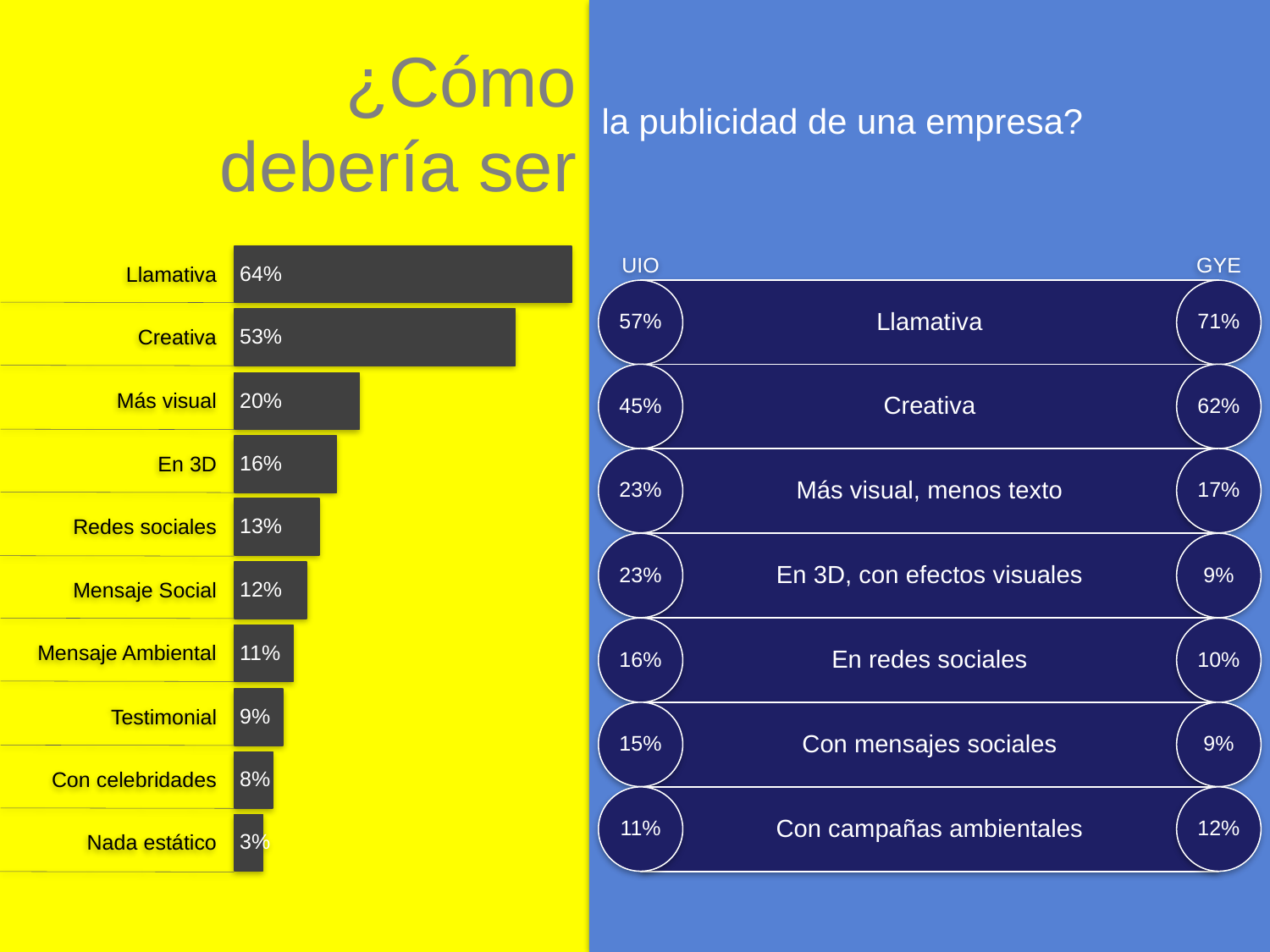

¿Cómo debería ser
la publicidad de una empresa?
64%
Llamativa
UIO
GYE
57%
Llamativa
71%
45%
Creativa
62%
23%
Más visual, menos texto
17%
23%
En 3D, con efectos visuales
9%
16%
En redes sociales
10%
15%
Con mensajes sociales
9%
11%
Con campañas ambientales
12%
53%
Creativa
20%
Más visual
16%
En 3D
13%
Redes sociales
12%
Mensaje Social
11%
Mensaje Ambiental
9%
Testimonial
8%
Con celebridades
3%
Nada estático